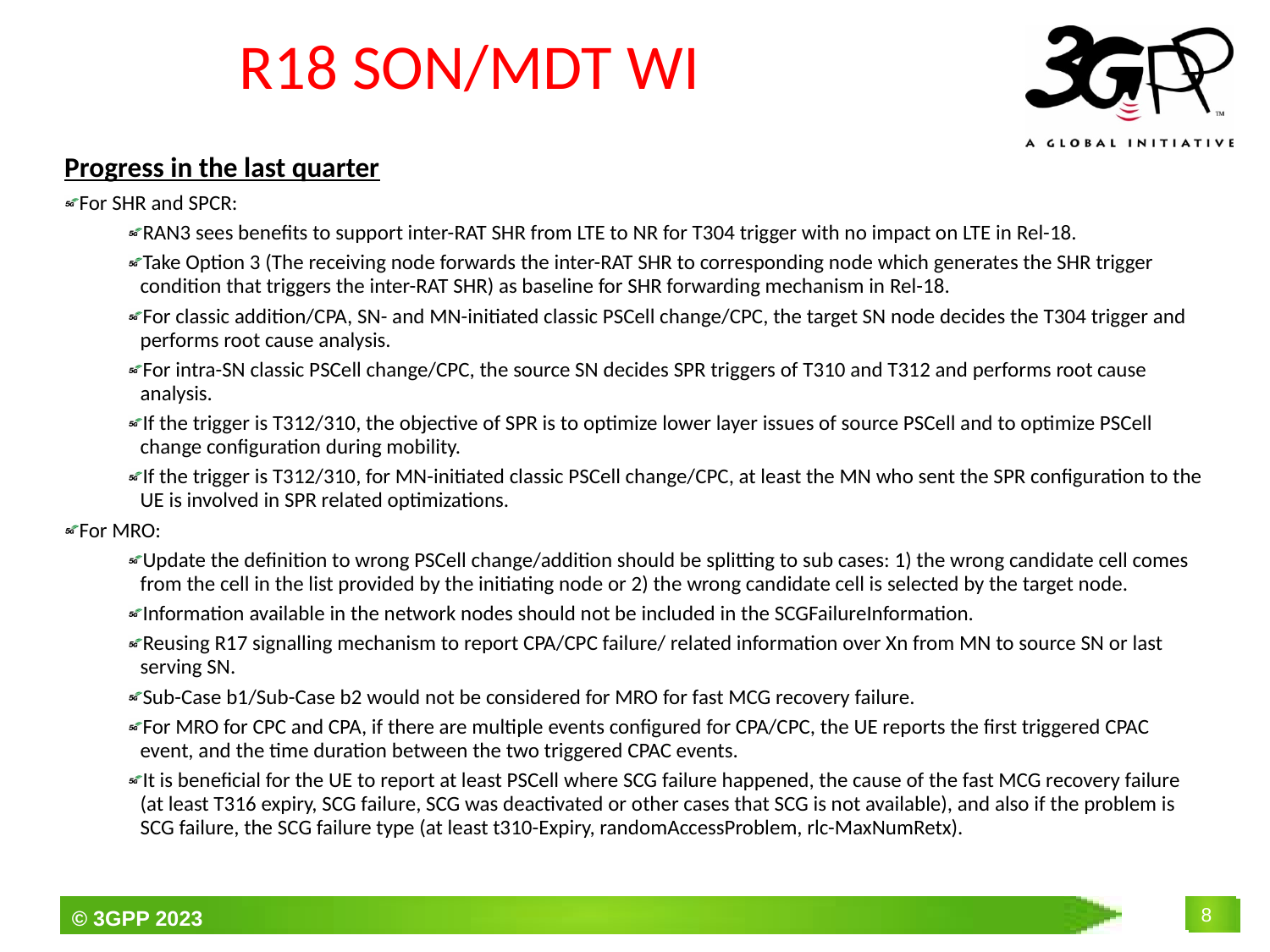

# R18 SON/MDT WI
Progress in the last quarter
For SHR and SPCR:
RAN3 sees benefits to support inter-RAT SHR from LTE to NR for T304 trigger with no impact on LTE in Rel-18.
Take Option 3 (The receiving node forwards the inter-RAT SHR to corresponding node which generates the SHR trigger condition that triggers the inter-RAT SHR) as baseline for SHR forwarding mechanism in Rel-18.
For classic addition/CPA, SN- and MN-initiated classic PSCell change/CPC, the target SN node decides the T304 trigger and performs root cause analysis.
For intra-SN classic PSCell change/CPC, the source SN decides SPR triggers of T310 and T312 and performs root cause analysis.
If the trigger is T312/310, the objective of SPR is to optimize lower layer issues of source PSCell and to optimize PSCell change configuration during mobility.
If the trigger is T312/310, for MN-initiated classic PSCell change/CPC, at least the MN who sent the SPR configuration to the UE is involved in SPR related optimizations.
For MRO:
Update the definition to wrong PSCell change/addition should be splitting to sub cases: 1) the wrong candidate cell comes from the cell in the list provided by the initiating node or 2) the wrong candidate cell is selected by the target node.
Information available in the network nodes should not be included in the SCGFailureInformation.
Reusing R17 signalling mechanism to report CPA/CPC failure/ related information over Xn from MN to source SN or last serving SN.
Sub-Case b1/Sub-Case b2 would not be considered for MRO for fast MCG recovery failure.
For MRO for CPC and CPA, if there are multiple events configured for CPA/CPC, the UE reports the first triggered CPAC event, and the time duration between the two triggered CPAC events.
It is beneficial for the UE to report at least PSCell where SCG failure happened, the cause of the fast MCG recovery failure (at least T316 expiry, SCG failure, SCG was deactivated or other cases that SCG is not available), and also if the problem is SCG failure, the SCG failure type (at least t310-Expiry, randomAccessProblem, rlc-MaxNumRetx).

8